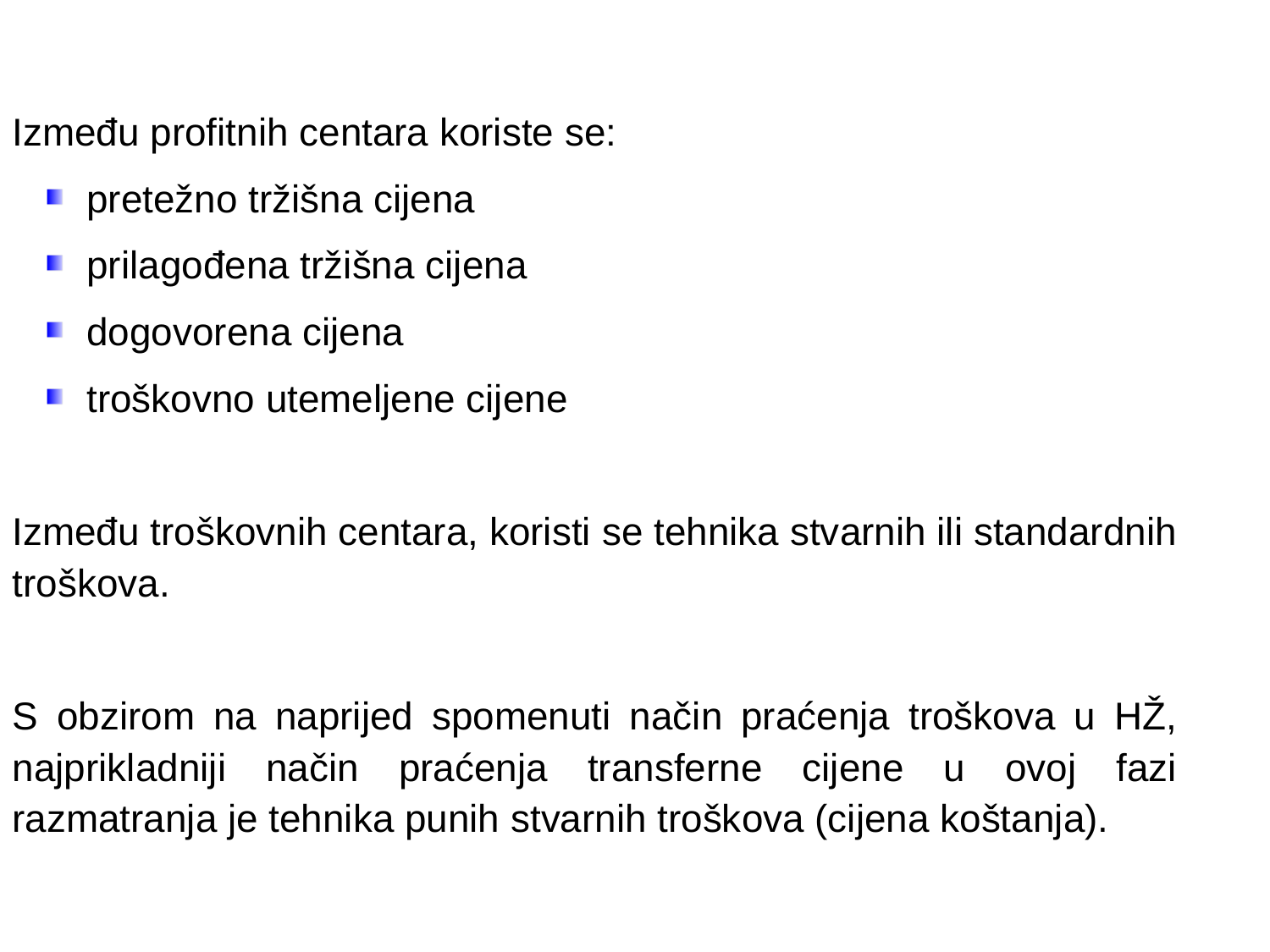

Između profitnih centara koriste se:
 pretežno tržišna cijena
 prilagođena tržišna cijena
 dogovorena cijena
 troškovno utemeljene cijene

Između troškovnih centara, koristi se tehnika stvarnih ili standardnih troškova.

S obzirom na naprijed spomenuti način praćenja troškova u HŽ, najprikladniji način praćenja transferne cijene u ovoj fazi razmatranja je tehnika punih stvarnih troškova (cijena koštanja).